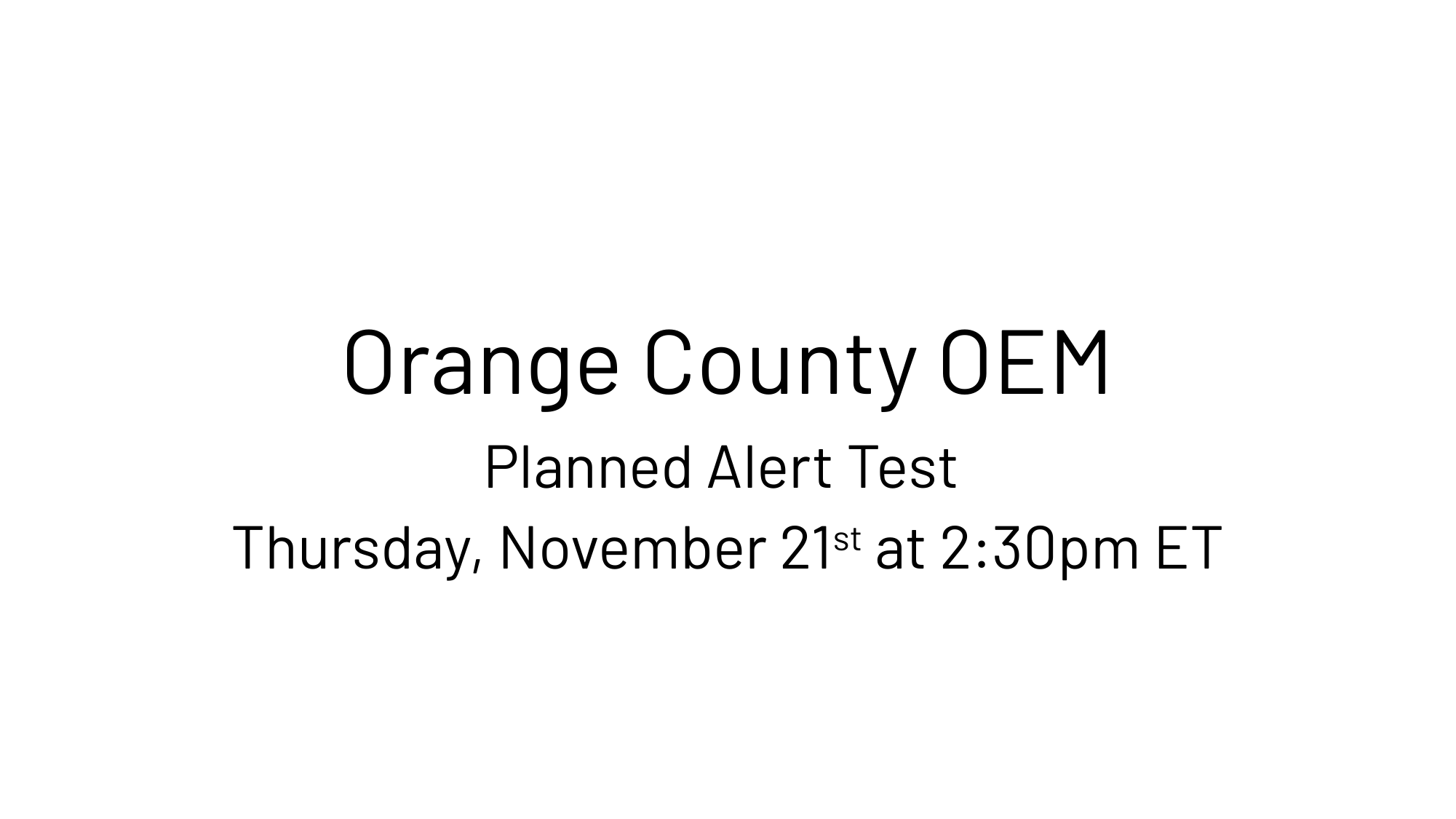

# Orange County OEM
Planned Alert Test
Thursday, November 21st at 2:30pm ET